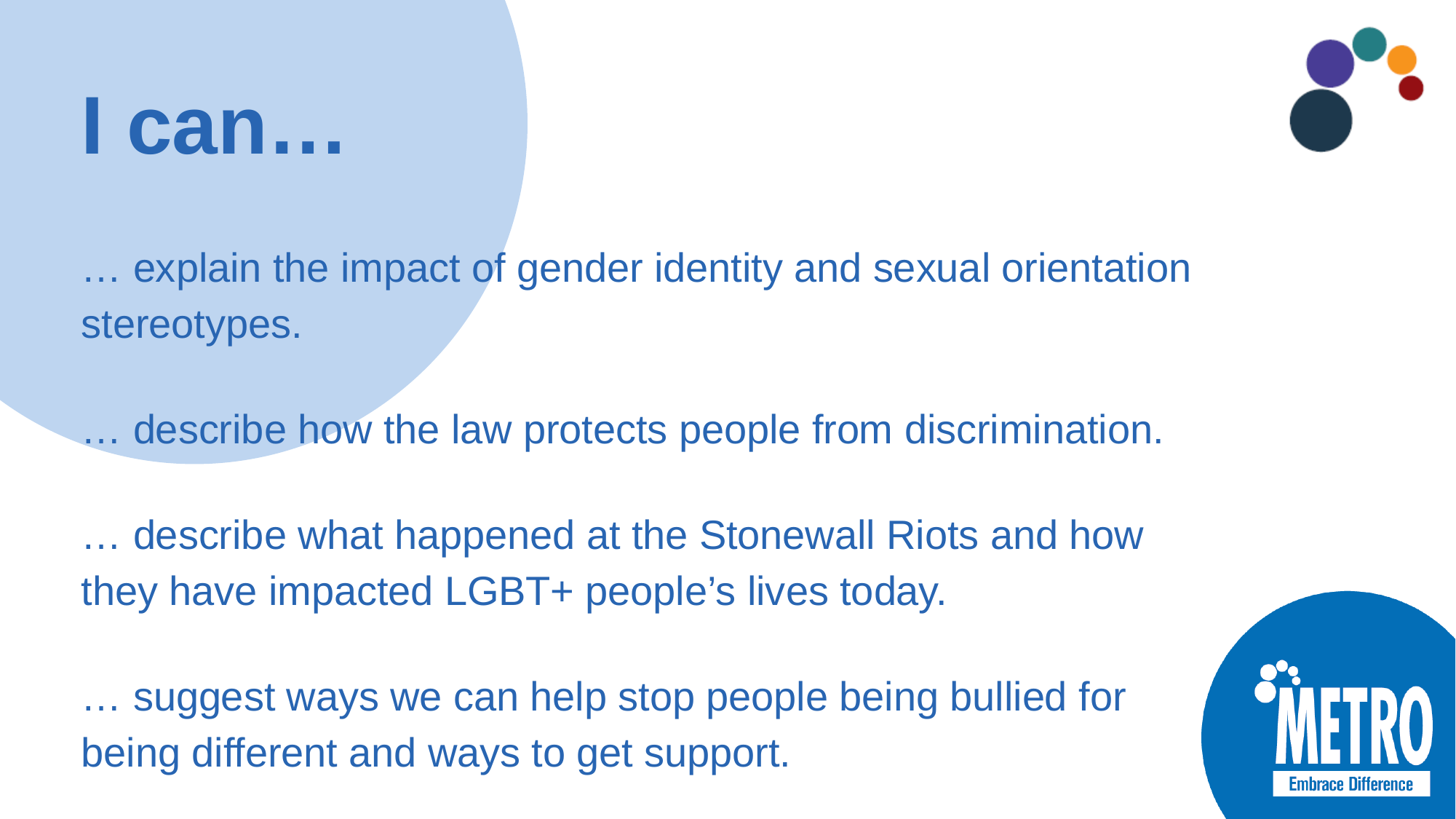

# I can…
… explain the impact of gender identity and sexual orientation stereotypes.
… describe how the law protects people from discrimination.
… describe what happened at the Stonewall Riots and how they have impacted LGBT+ people’s lives today.
… suggest ways we can help stop people being bullied for being different and ways to get support.